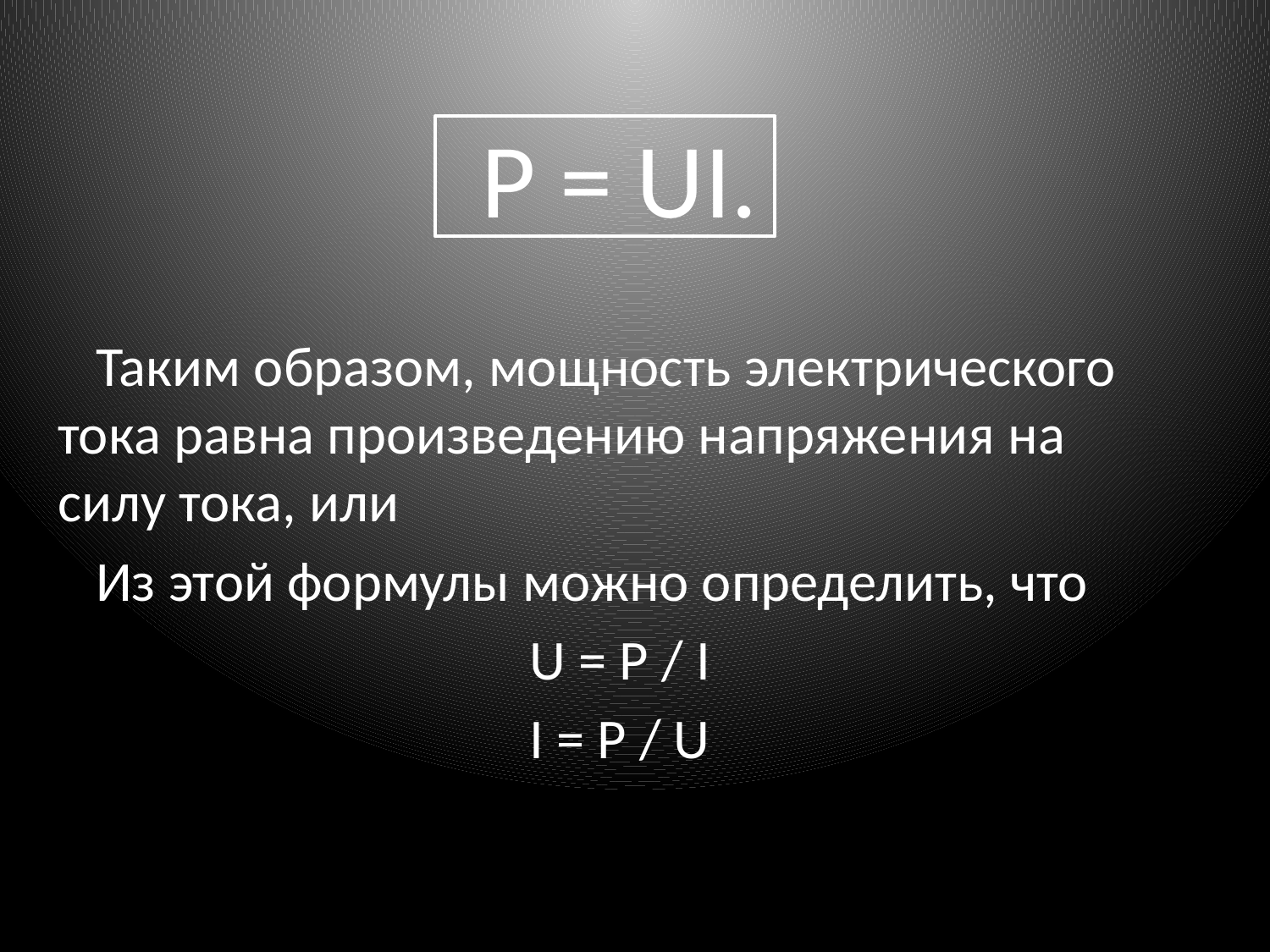

P = UI.

   Таким образом, мощность электрического тока равна произведению напряжения на силу тока, или
   Из этой формулы можно определить, что
U = P / I
I = P / U